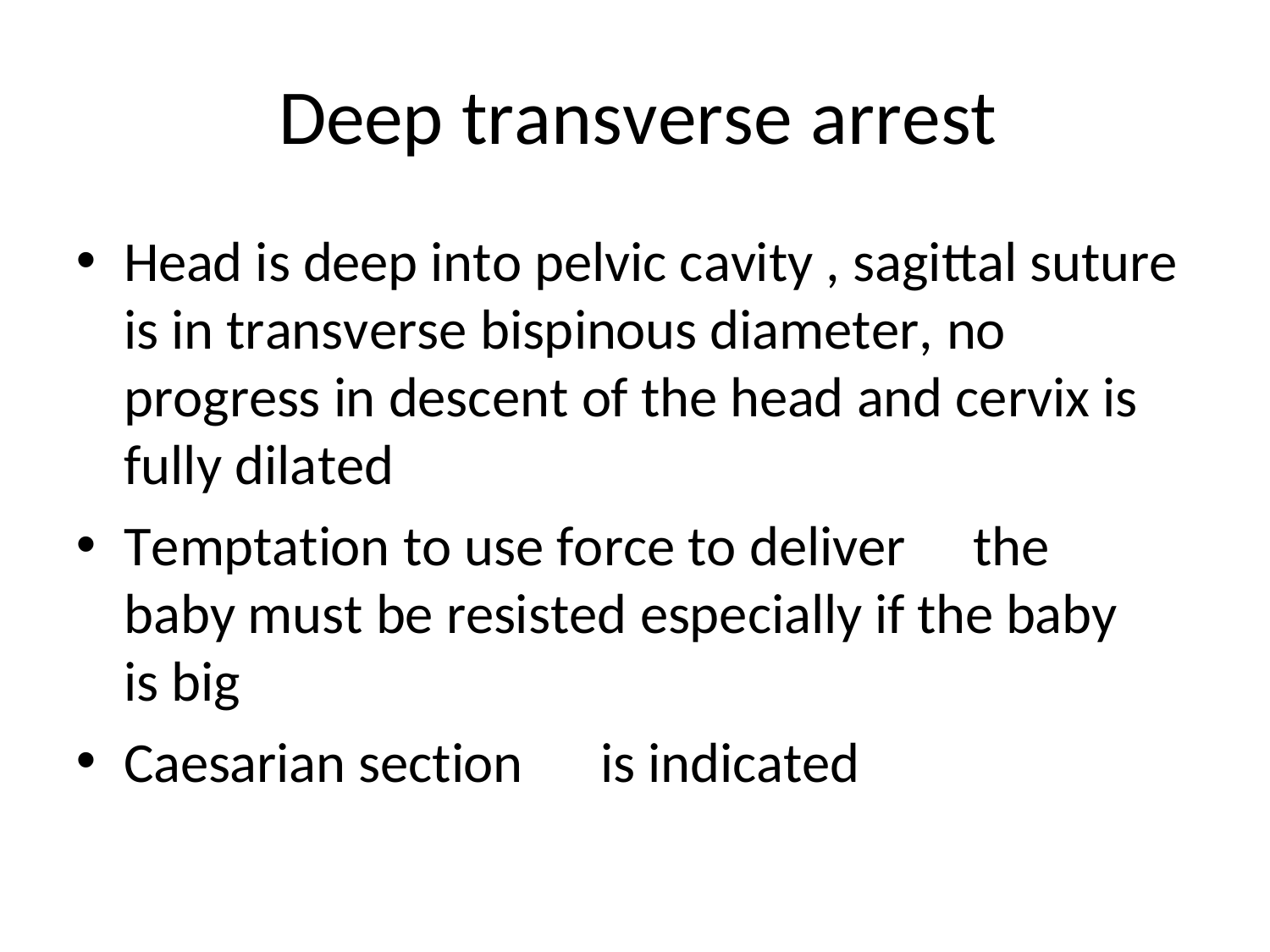

# Deep transverse arrest
Head is deep into pelvic cavity , sagittal suture is in transverse bispinous diameter, no progress in descent of the head and cervix is fully dilated

Temptation to use force to deliver	the baby must be resisted especially if the baby is big

Caesarian section	is indicated